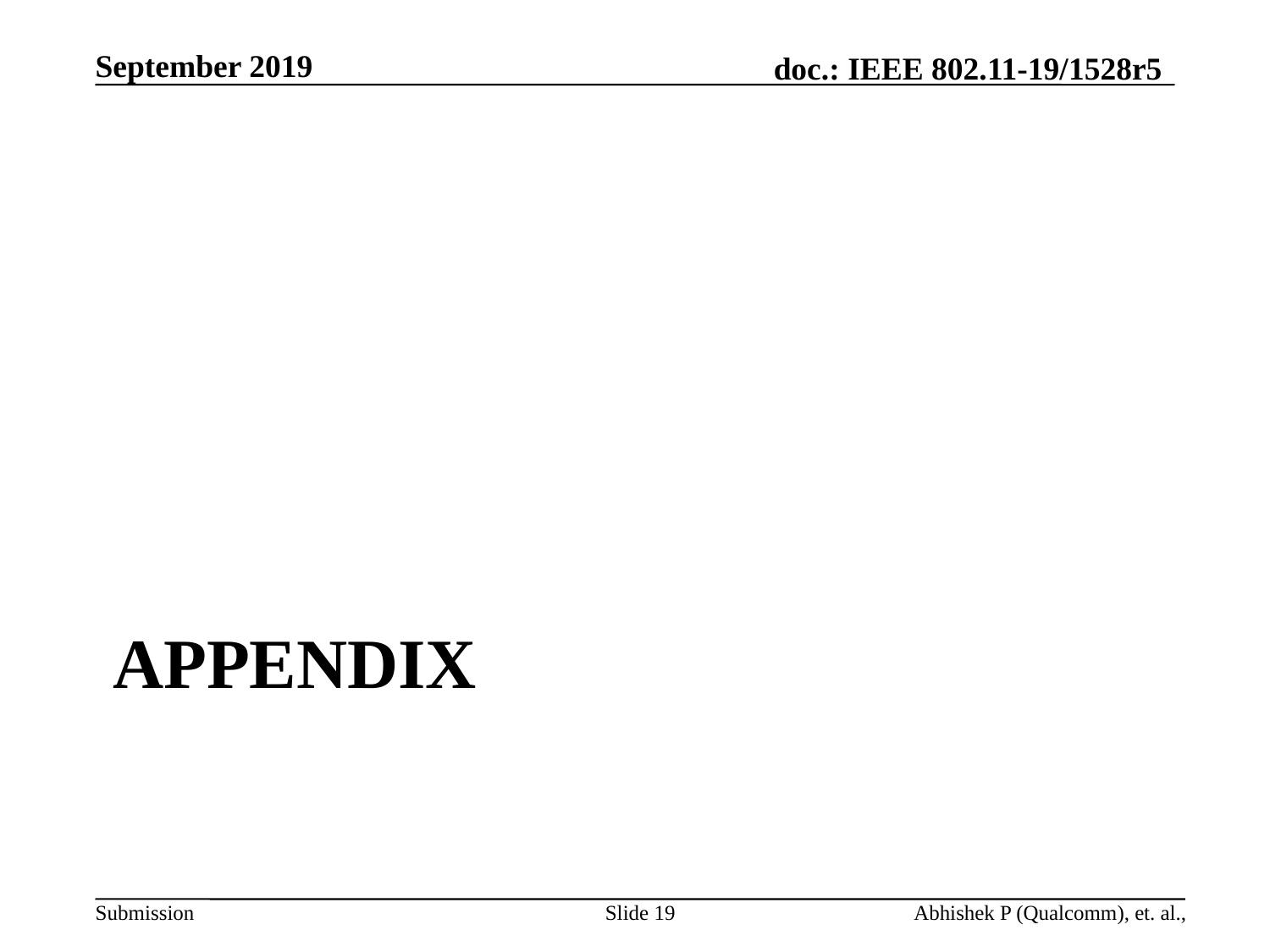

# Appendix
Slide 19
Abhishek P (Qualcomm), et. al.,